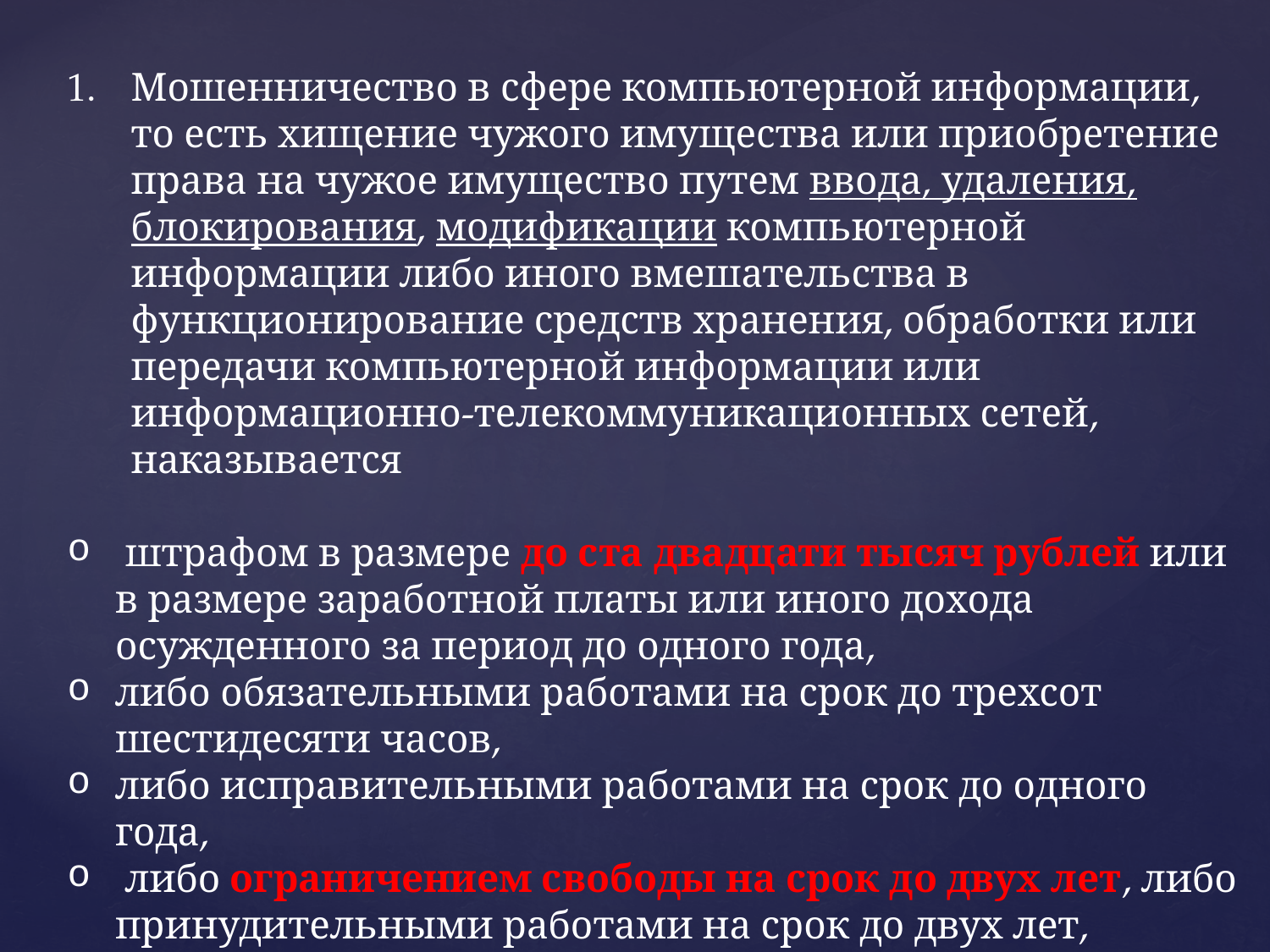

Мошенничество в сфере компьютерной информации, то есть хищение чужого имущества или приобретение права на чужое имущество путем ввода, удаления, блокирования, модификации компьютерной информации либо иного вмешательства в функционирование средств хранения, обработки или передачи компьютерной информации или информационно-телекоммуникационных сетей, наказывается

 штрафом в размере до ста двадцати тысяч рублей или в размере заработной платы или иного дохода осужденного за период до одного года,
либо обязательными работами на срок до трехсот шестидесяти часов,
либо исправительными работами на срок до одного года,
 либо ограничением свободы на срок до двух лет, либо принудительными работами на срок до двух лет,
либо арестом на срок до четырех месяцев.